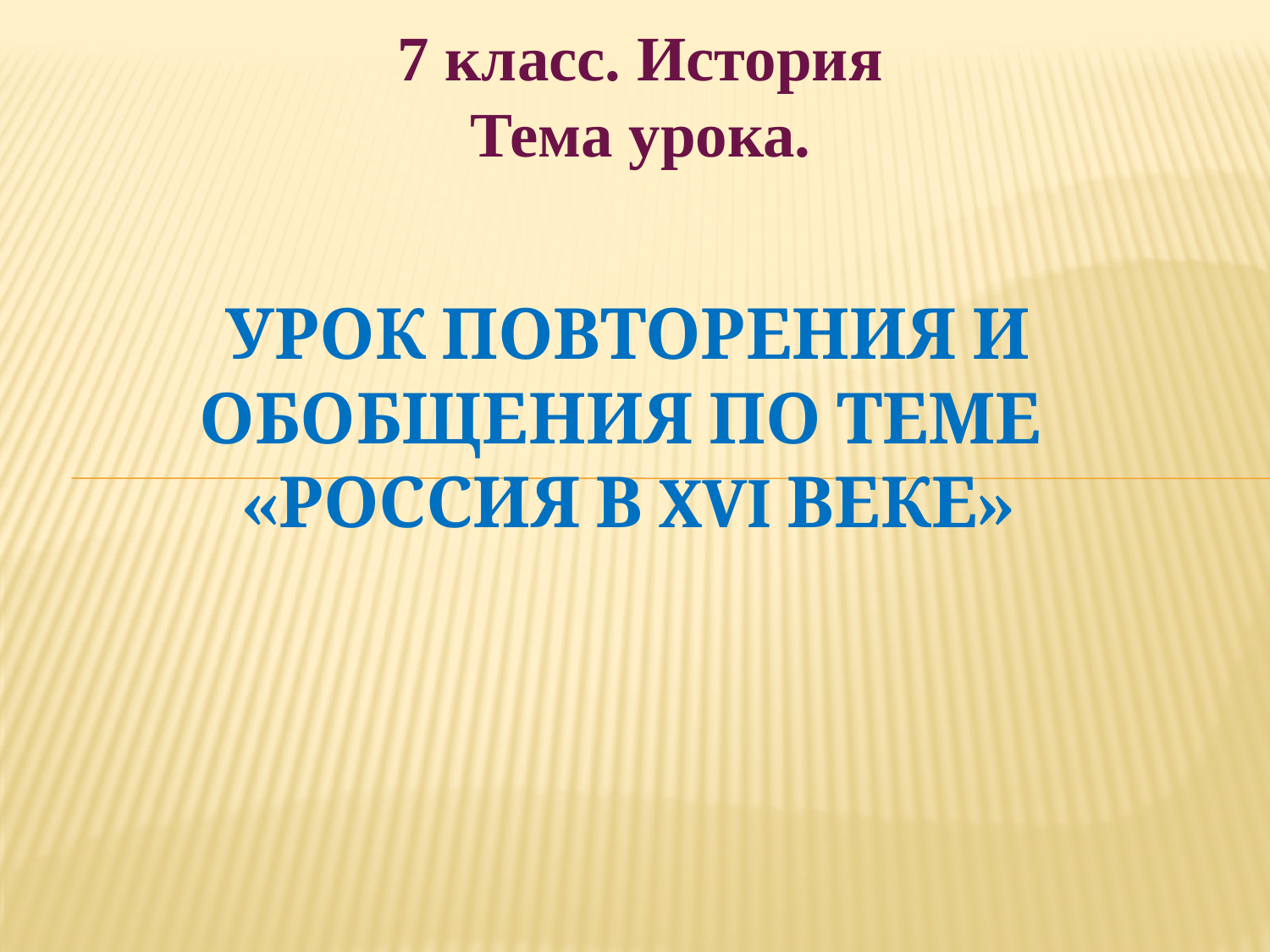

7 класс. История
Тема урока.
# Урок повторения и обобщения по теме  «Россия в XVI веке»